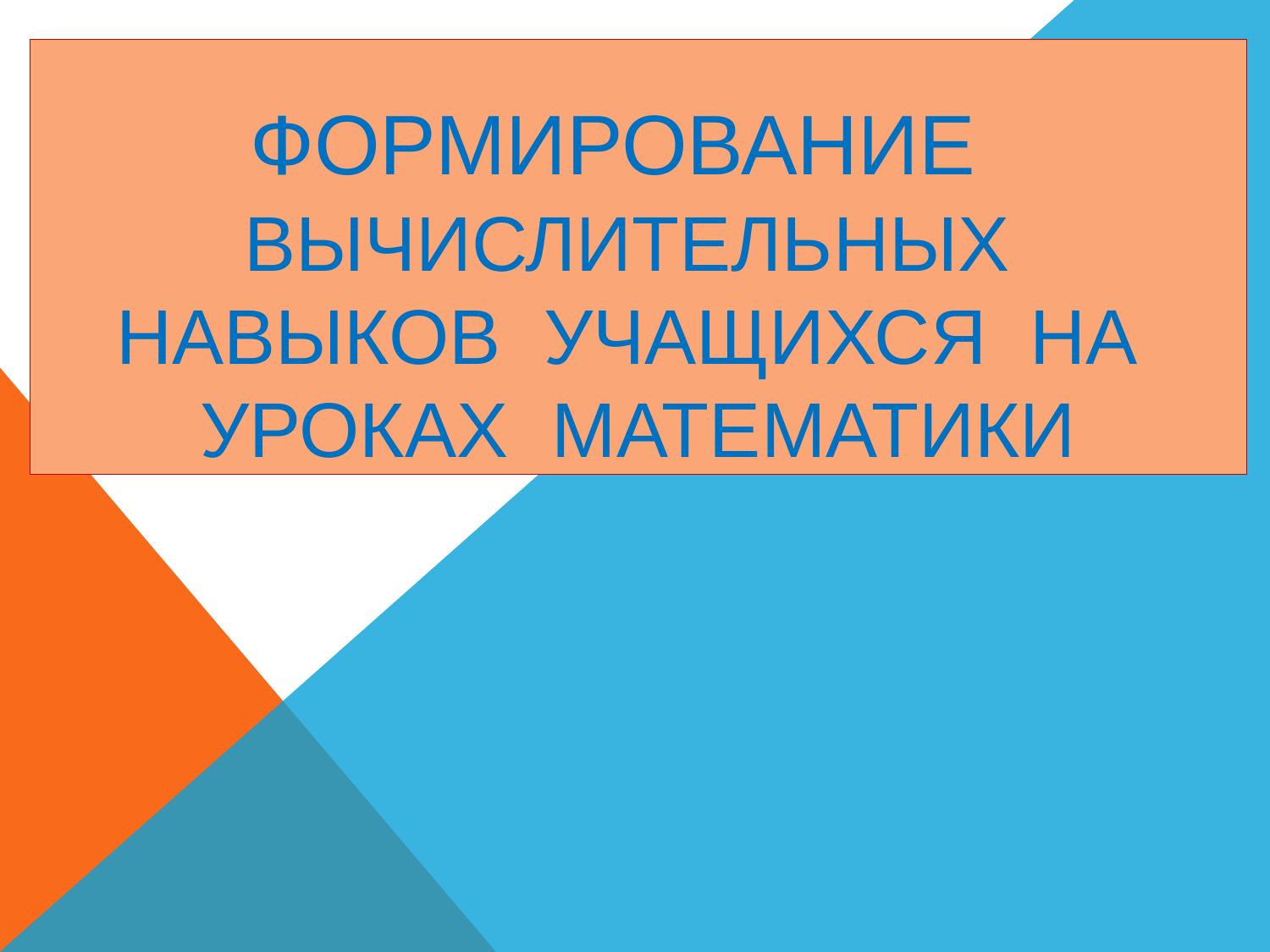

# Формирование вычислительных  навыков  учащихся  на  уроках  математики